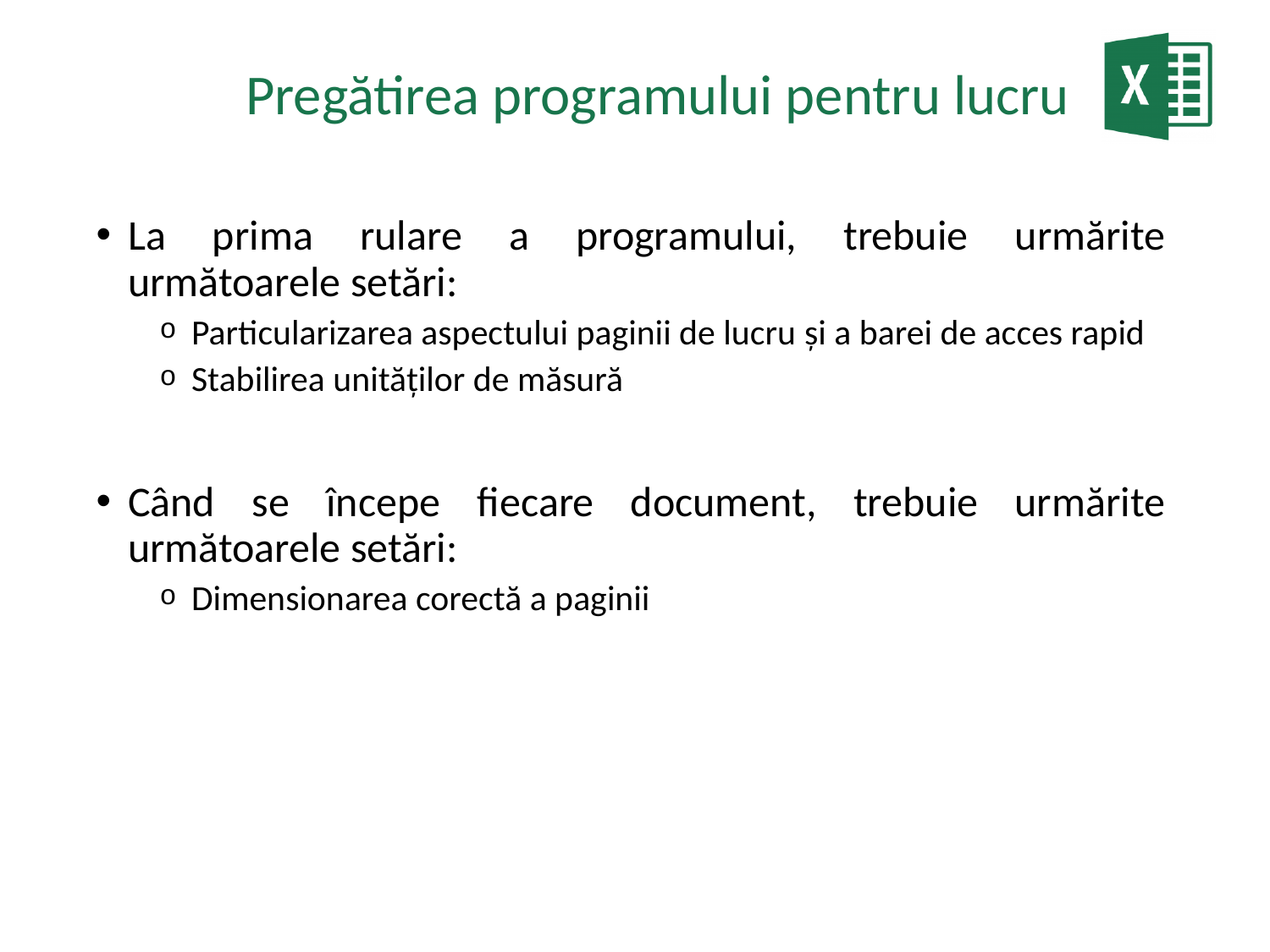

# Pregătirea programului pentru lucru
La prima rulare a programului, trebuie urmărite următoarele setări:
Particularizarea aspectului paginii de lucru și a barei de acces rapid
Stabilirea unităților de măsură

Când se începe fiecare document, trebuie urmărite următoarele setări:
Dimensionarea corectă a paginii